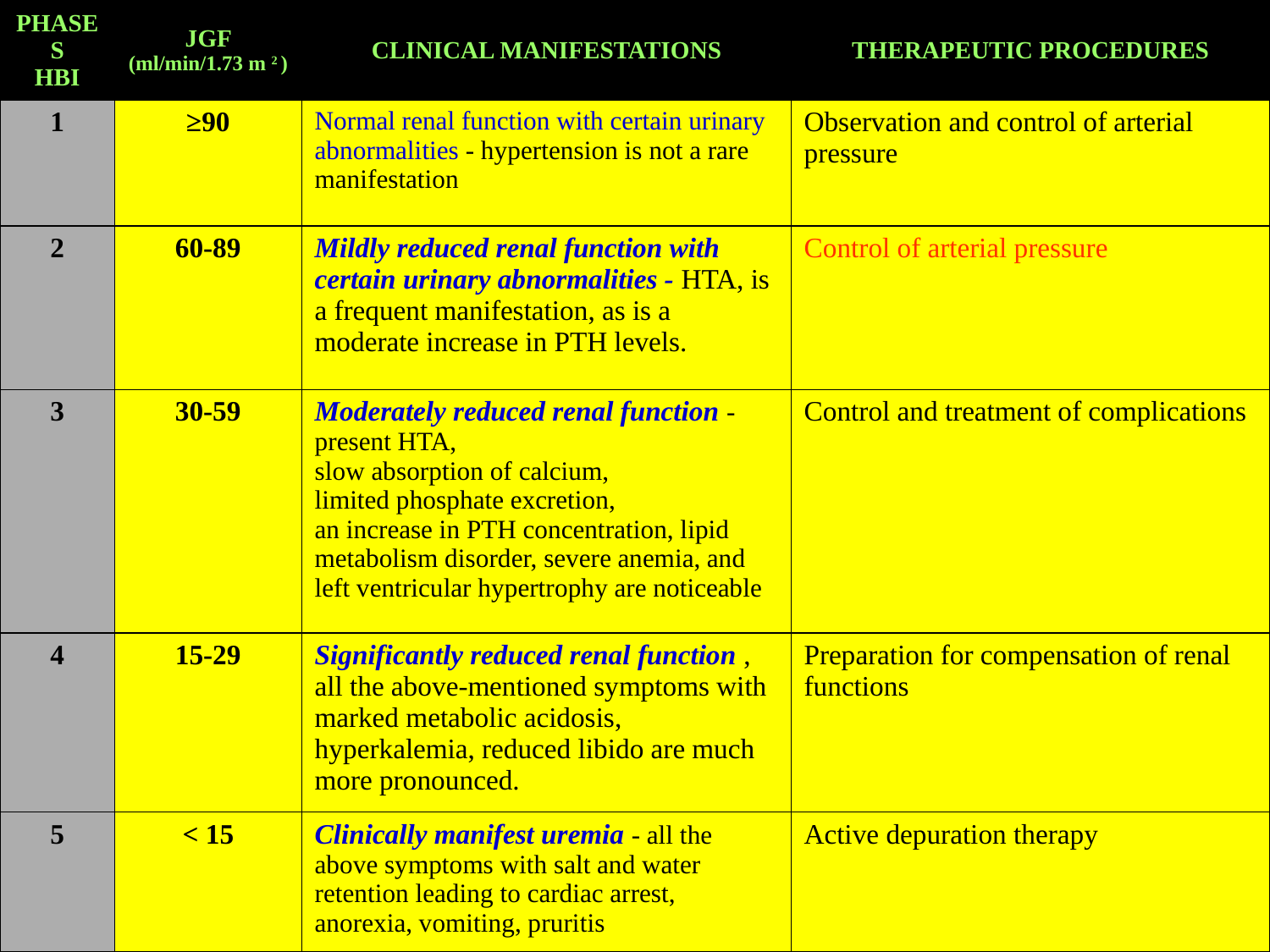

| PHASES HBI | JGF (ml/min/1.73 m 2 ) | CLINICAL MANIFESTATIONS | THERAPEUTIC PROCEDURES |
| --- | --- | --- | --- |
| 1 | ≥90 | Normal renal function with certain urinary abnormalities - hypertension is not a rare manifestation | Observation and control of arterial pressure |
| 2 | 60-89 | Mildly reduced renal function with certain urinary abnormalities - HTA, is a frequent manifestation, as is a moderate increase in PTH levels. | Control of arterial pressure |
| 3 | 30-59 | Moderately reduced renal function - present HTA, slow absorption of calcium, limited phosphate excretion, an increase in PTH concentration, lipid metabolism disorder, severe anemia, and left ventricular hypertrophy are noticeable | Control and treatment of complications |
| 4 | 15-29 | Significantly reduced renal function , all the above-mentioned symptoms with marked metabolic acidosis, hyperkalemia, reduced libido are much more pronounced. | Preparation for compensation of renal functions |
| 5 | < 15 | Clinically manifest uremia - all the above symptoms with salt and water retention leading to cardiac arrest, anorexia, vomiting, pruritis | Active depuration therapy |